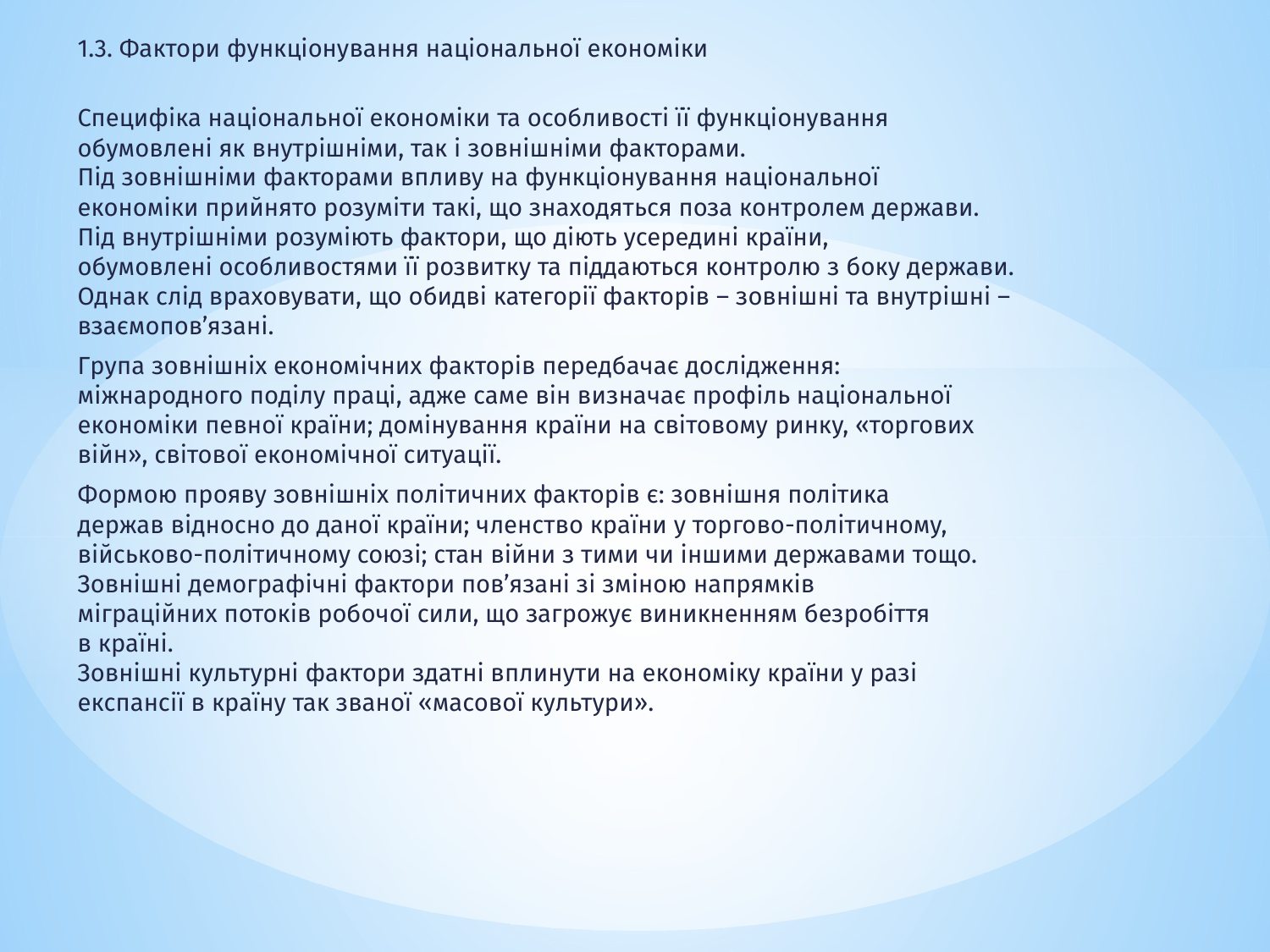

1.3. Фактори функціонування національної економіки
Специфіка національної економіки та особливості її функціонування
обумовлені як внутрішніми, так і зовнішніми факторами.
Під зовнішніми факторами впливу на функціонування національної
економіки прийнято розуміти такі, що знаходяться поза контролем держави.
Під внутрішніми розуміють фактори, що діють усередині країни,
обумовлені особливостями її розвитку та піддаються контролю з боку держави.
Однак слід враховувати, що обидві категорії факторів – зовнішні та внутрішні –
взаємопов’язані.
Група зовнішніх економічних факторів передбачає дослідження:
міжнародного поділу праці, адже саме він визначає профіль національної
економіки певної країни; домінування країни на світовому ринку, «торгових
війн», світової економічної ситуації.
Формою прояву зовнішніх політичних факторів є: зовнішня політика
держав відносно до даної країни; членство країни у торгово-політичному,
військово-політичному союзі; стан війни з тими чи іншими державами тощо.
Зовнішні демографічні фактори пов’язані зі зміною напрямків
міграційних потоків робочої сили, що загрожує виникненням безробіття
в країні.
Зовнішні культурні фактори здатні вплинути на економіку країни у разі
експансії в країну так званої «масової культури».